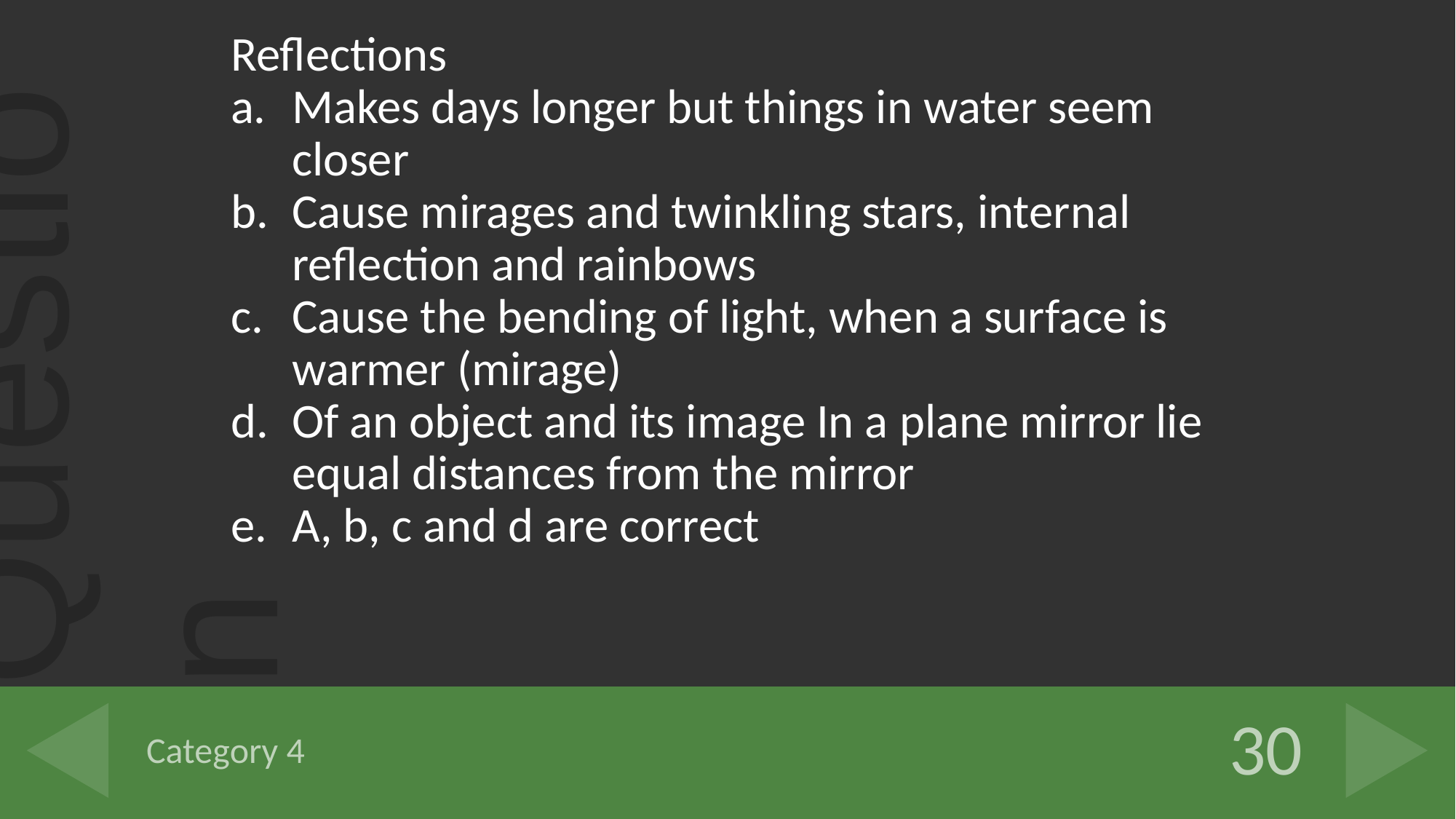

Reflections
Makes days longer but things in water seem closer
Cause mirages and twinkling stars, internal reflection and rainbows
Cause the bending of light, when a surface is warmer (mirage)
Of an object and its image In a plane mirror lie equal distances from the mirror
A, b, c and d are correct

# Category 4
30